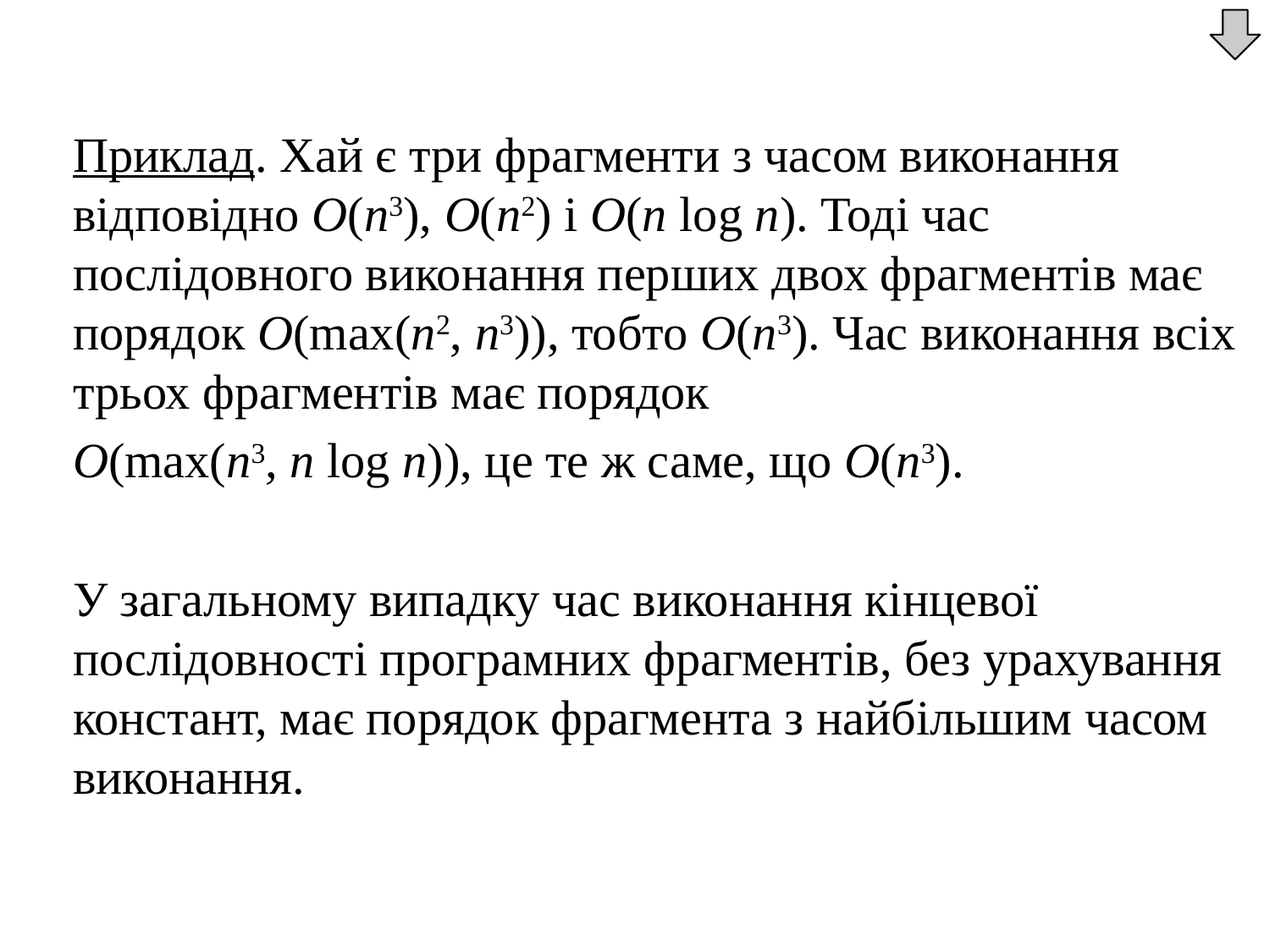

Приклад. Хай є три фрагменти з часом виконання відповідно O(n3), O(n2) і О(n log n). Тоді час послідовного виконання перших двох фрагментів має порядок O(max(n2, n3)), тобто О(n3). Час виконання всіх трьох фрагментів має порядок
	O(max(n3, n log n)), це те ж саме, що О(n3).

	У загальному випадку час виконання кінцевої послідовності програмних фрагментів, без урахування констант, має порядок фрагмента з найбільшим часом виконання.